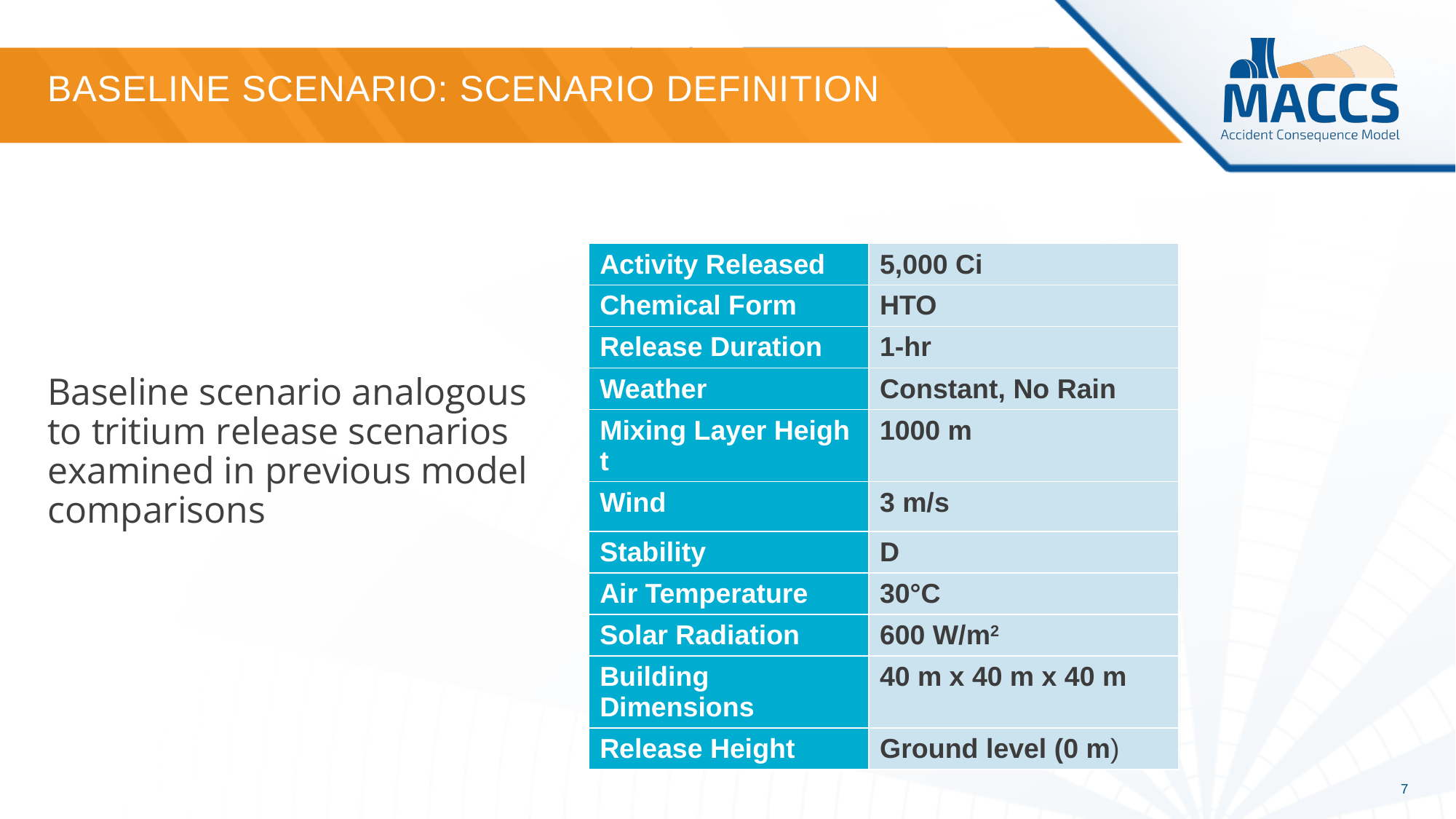

# Baseline Scenario: Scenario definition

| Activity Released | 5,000 Ci |
| --- | --- |
| Chemical Form​ | HTO​ |
| Release Duration​ | 1-hr​ |
| Weather​ | Constant, No Rain​ |
| Mixing Layer Height​ | 1000 m​ |
| Wind​ | 3 m/s​ |
| Stability | D​ |
| Air Temperature | 30°C |
| Solar Radiation | 600 W/m2 |
| Building Dimensions | 40 m x 40 m x 40 m |
| Release Height | Ground level (0 m​) |
Baseline scenario analogous to tritium release scenarios examined in previous model comparisons

7